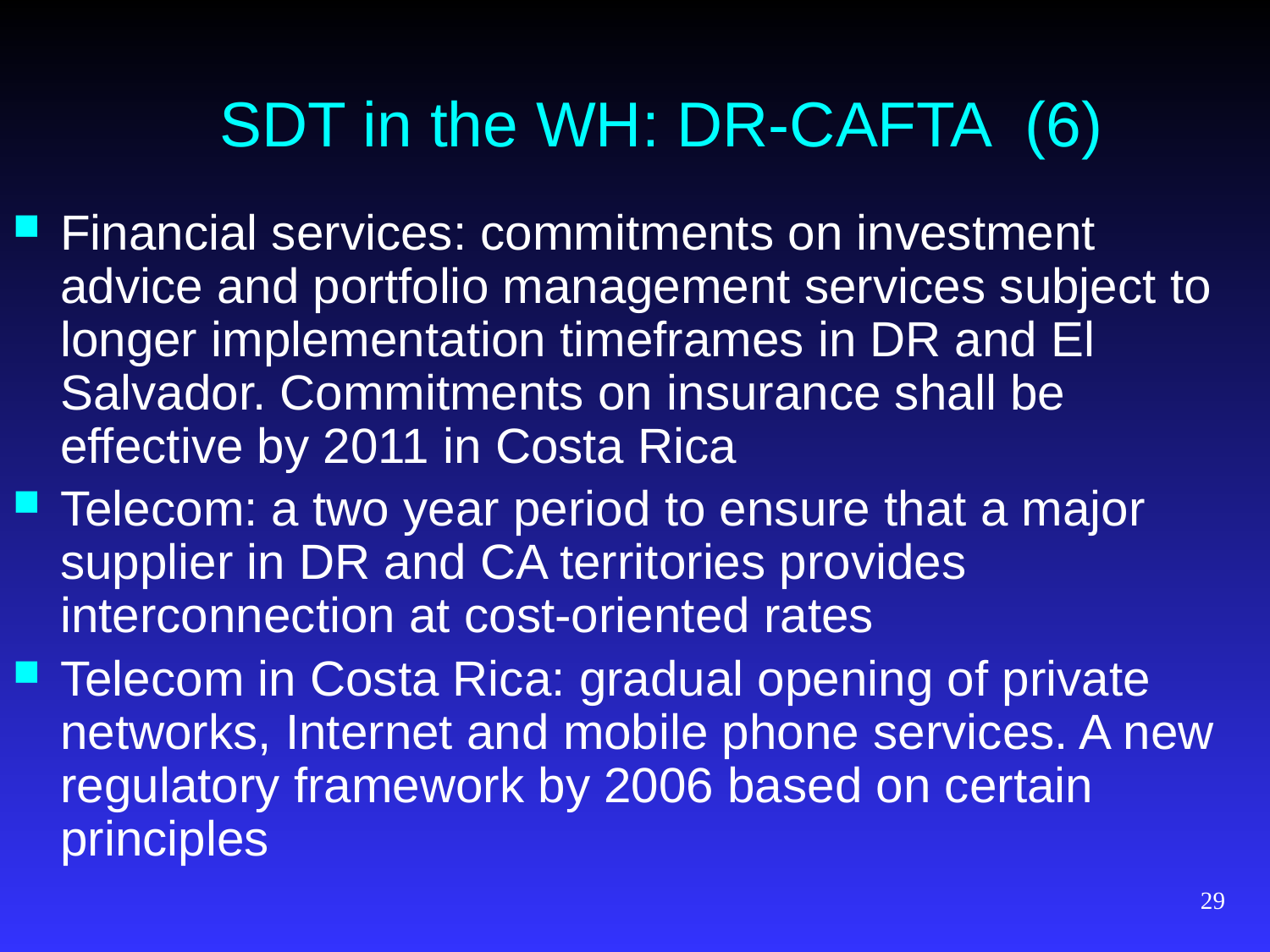

# SDT in the WH: DR-CAFTA  (6)
Financial services: commitments on investment advice and portfolio management services subject to longer implementation timeframes in DR and El Salvador. Commitments on insurance shall be effective by 2011 in Costa Rica
Telecom: a two year period to ensure that a major supplier in DR and CA territories provides interconnection at cost-oriented rates
Telecom in Costa Rica: gradual opening of private networks, Internet and mobile phone services. A new regulatory framework by 2006 based on certain principles
29